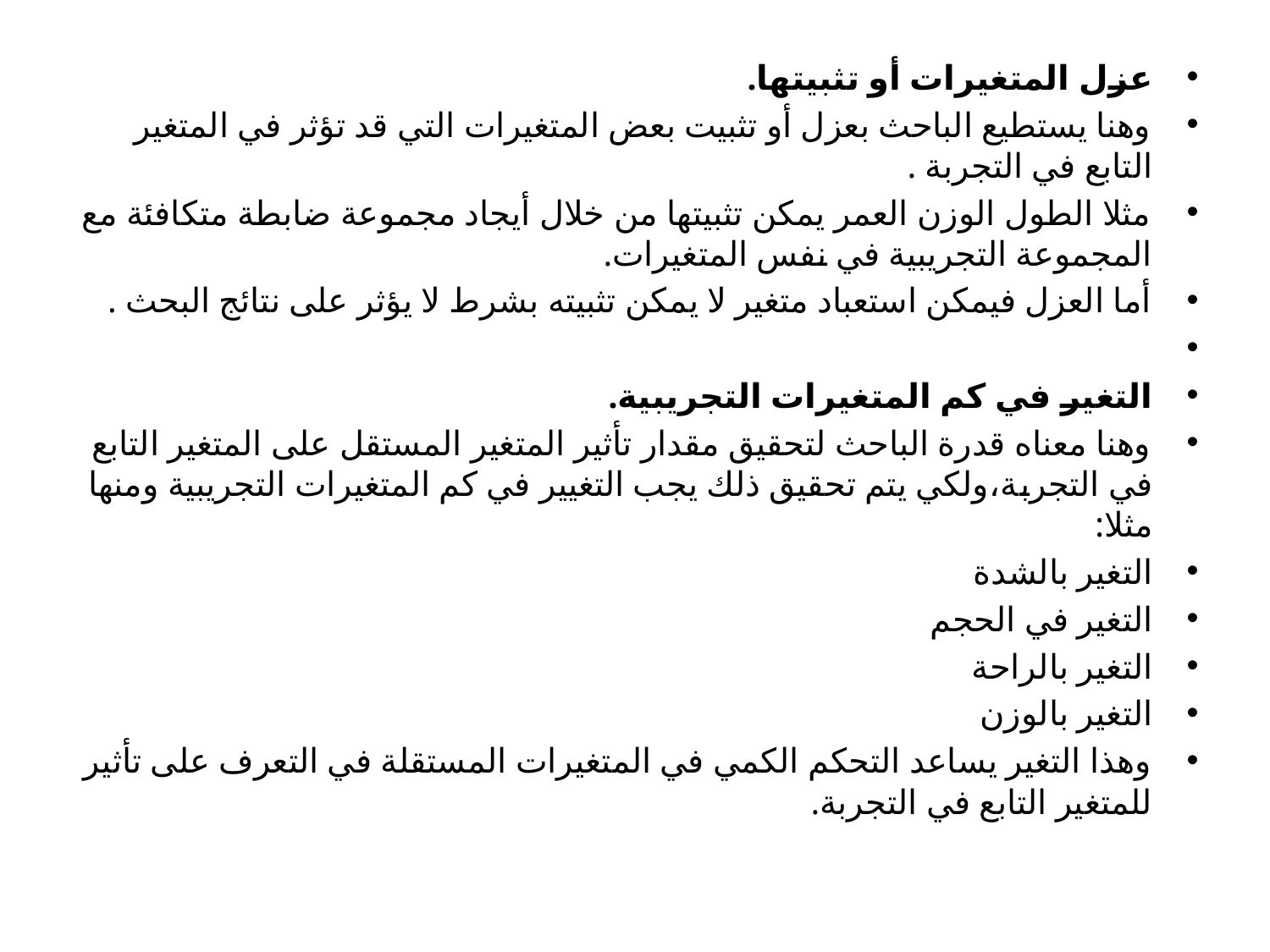

عزل المتغيرات أو تثبيتها.
وهنا يستطيع الباحث بعزل أو تثبيت بعض المتغيرات التي قد تؤثر في المتغير التابع في التجربة .
مثلا الطول الوزن العمر يمكن تثبيتها من خلال أيجاد مجموعة ضابطة متكافئة مع المجموعة التجريبية في نفس المتغيرات.
أما العزل فيمكن استعباد متغير لا يمكن تثبيته بشرط لا يؤثر على نتائج البحث .

التغير في كم المتغيرات التجريبية.
وهنا معناه قدرة الباحث لتحقيق مقدار تأثير المتغير المستقل على المتغير التابع في التجربة،ولكي يتم تحقيق ذلك يجب التغيير في كم المتغيرات التجريبية ومنها مثلا:
التغير بالشدة
التغير في الحجم
التغير بالراحة
التغير بالوزن
وهذا التغير يساعد التحكم الكمي في المتغيرات المستقلة في التعرف على تأثير للمتغير التابع في التجربة.